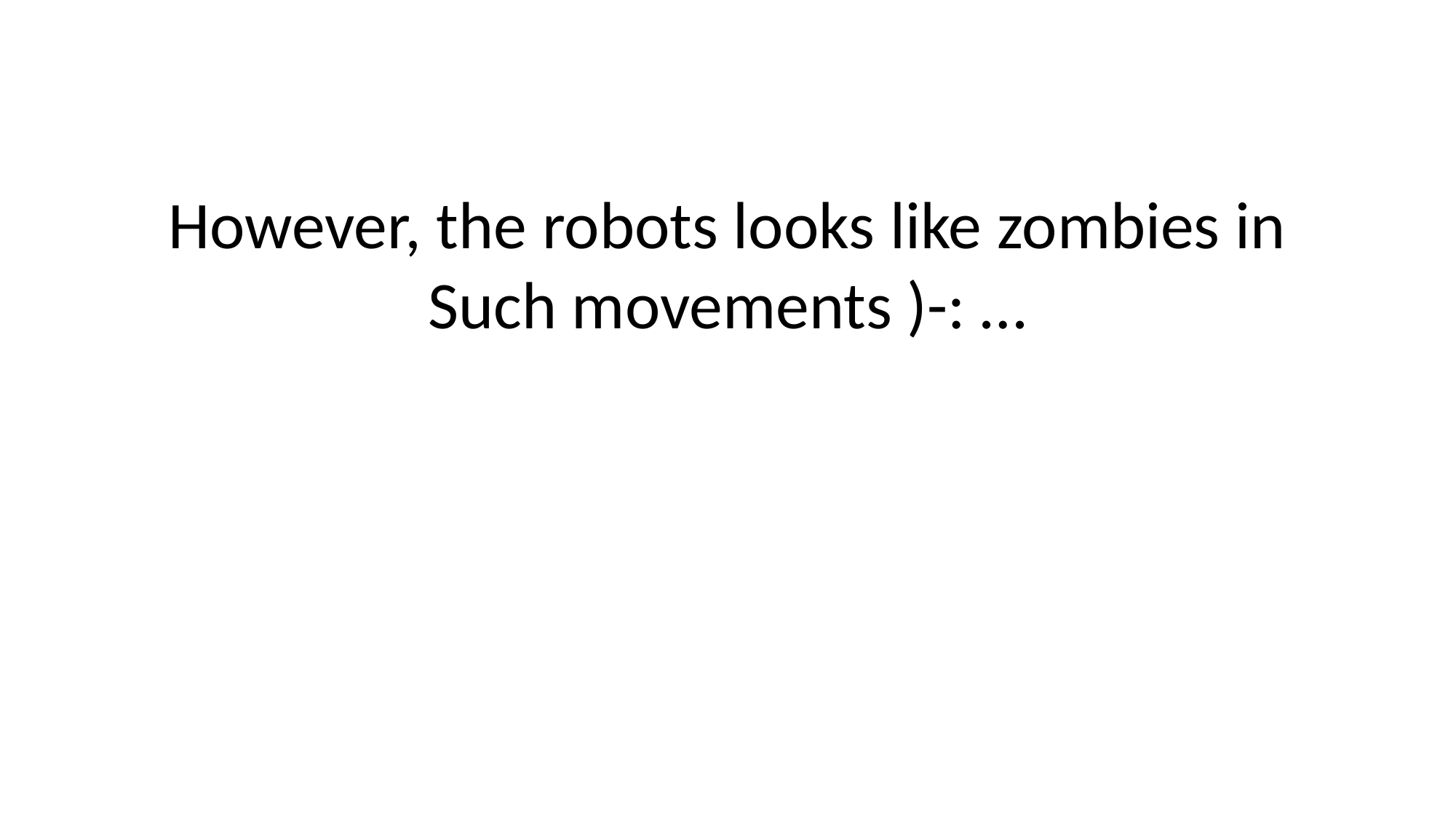

# However, the robots looks like zombies in Such movements )-: …